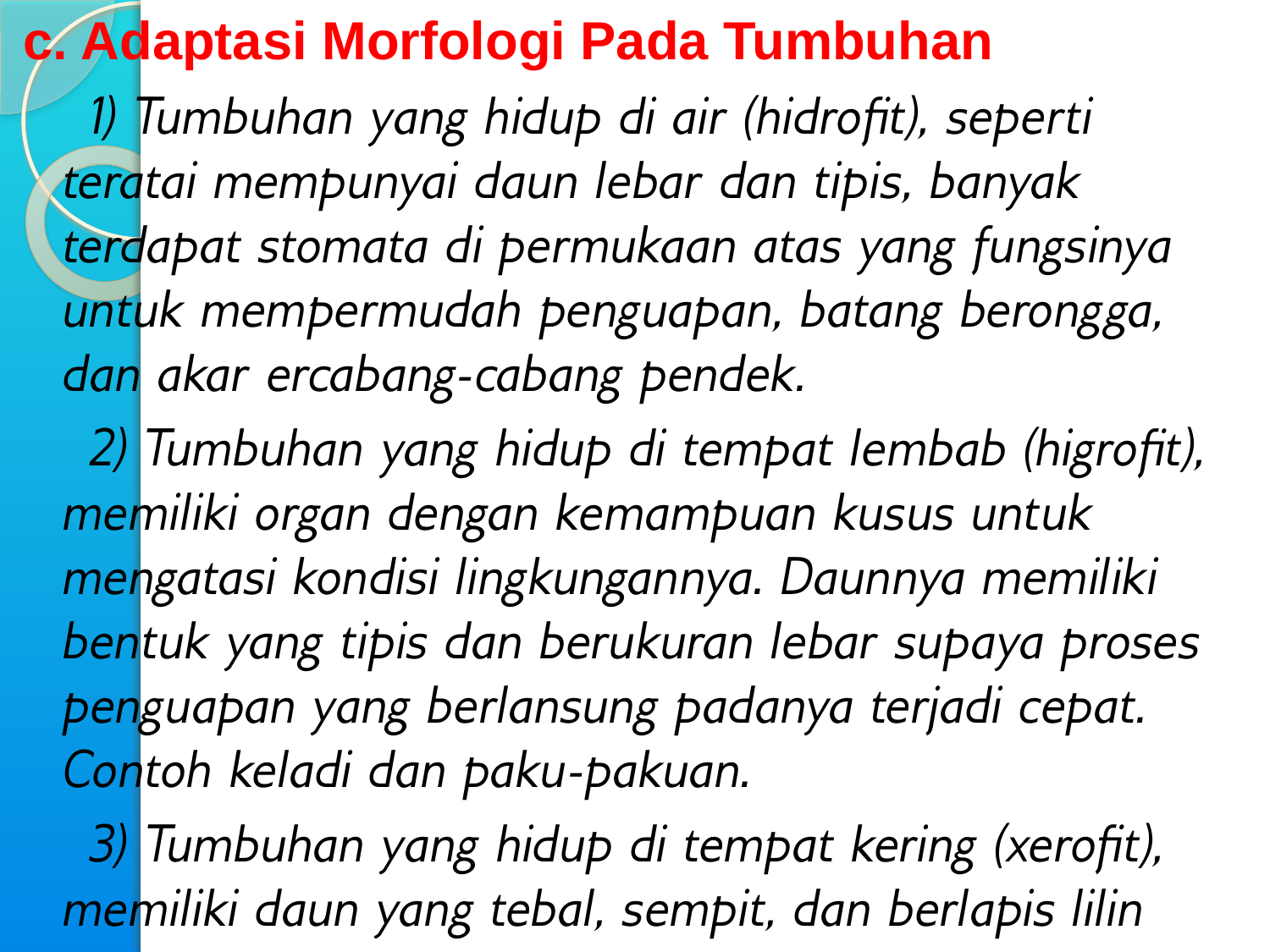

c. Adaptasi Morfologi Pada Tumbuhan
    1) Tumbuhan yang hidup di air (hidrofit), seperti         teratai mempunyai daun lebar dan tipis, banyak  terdapat stomata di permukaan atas yang fungsinya untuk mempermudah penguapan, batang berongga, dan akar ercabang-cabang pendek.
    2) Tumbuhan yang hidup di tempat lembab (higrofit), memiliki organ dengan kemampuan kusus untuk mengatasi kondisi lingkungannya. Daunnya memiliki bentuk yang tipis dan berukuran lebar supaya proses penguapan yang berlansung padanya terjadi cepat. Contoh keladi dan paku-pakuan.
    3) Tumbuhan yang hidup di tempat kering (xerofit), memiliki daun yang tebal, sempit, dan berlapis lilin